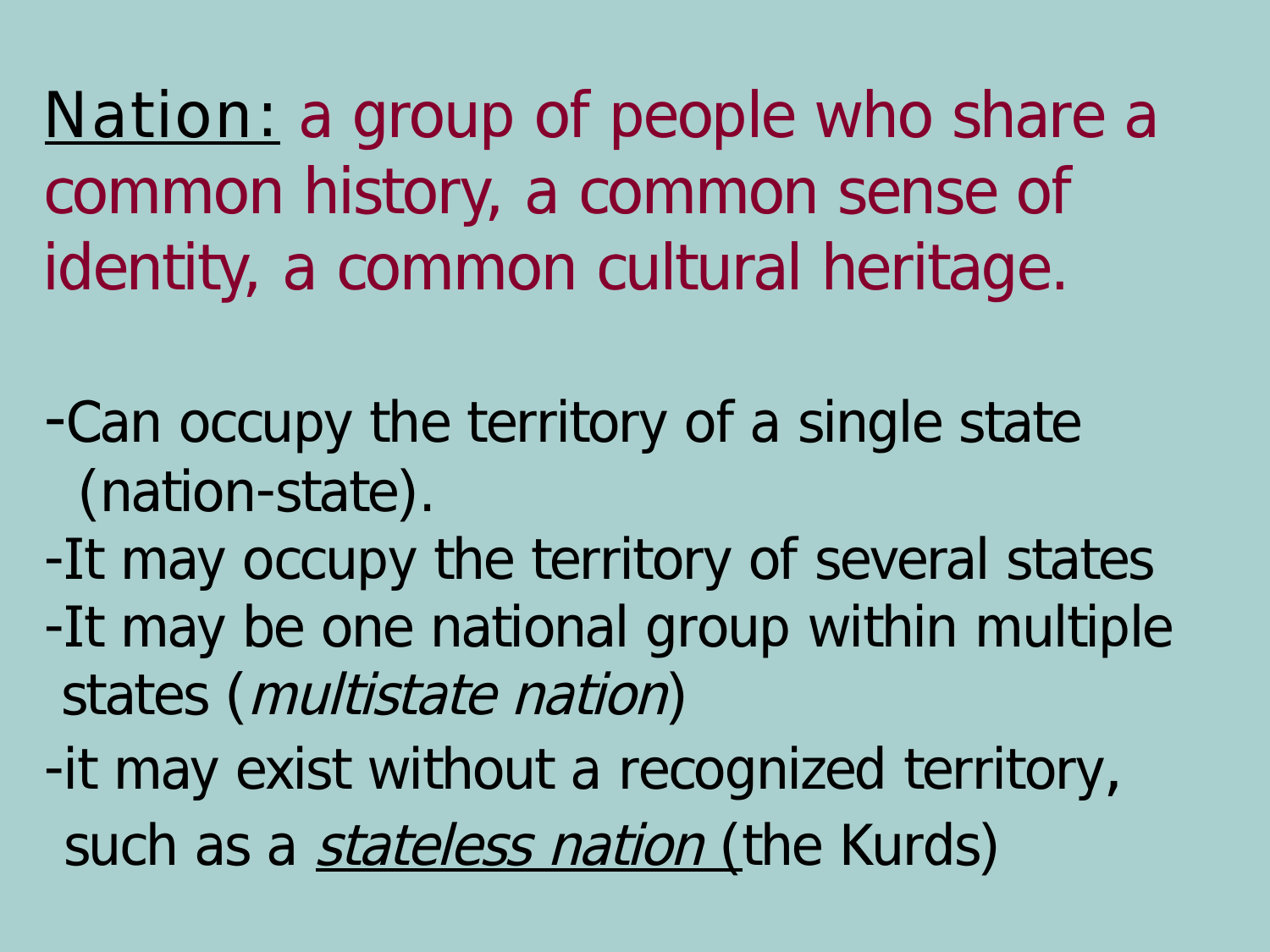

# Nation: a group of people who share a common history, a common sense of identity, a common cultural heritage. -Can occupy the territory of a single state (nation-state). -It may occupy the territory of several states -It may be one national group within multiple states (multistate nation) -it may exist without a recognized territory, such as a stateless nation (the Kurds)